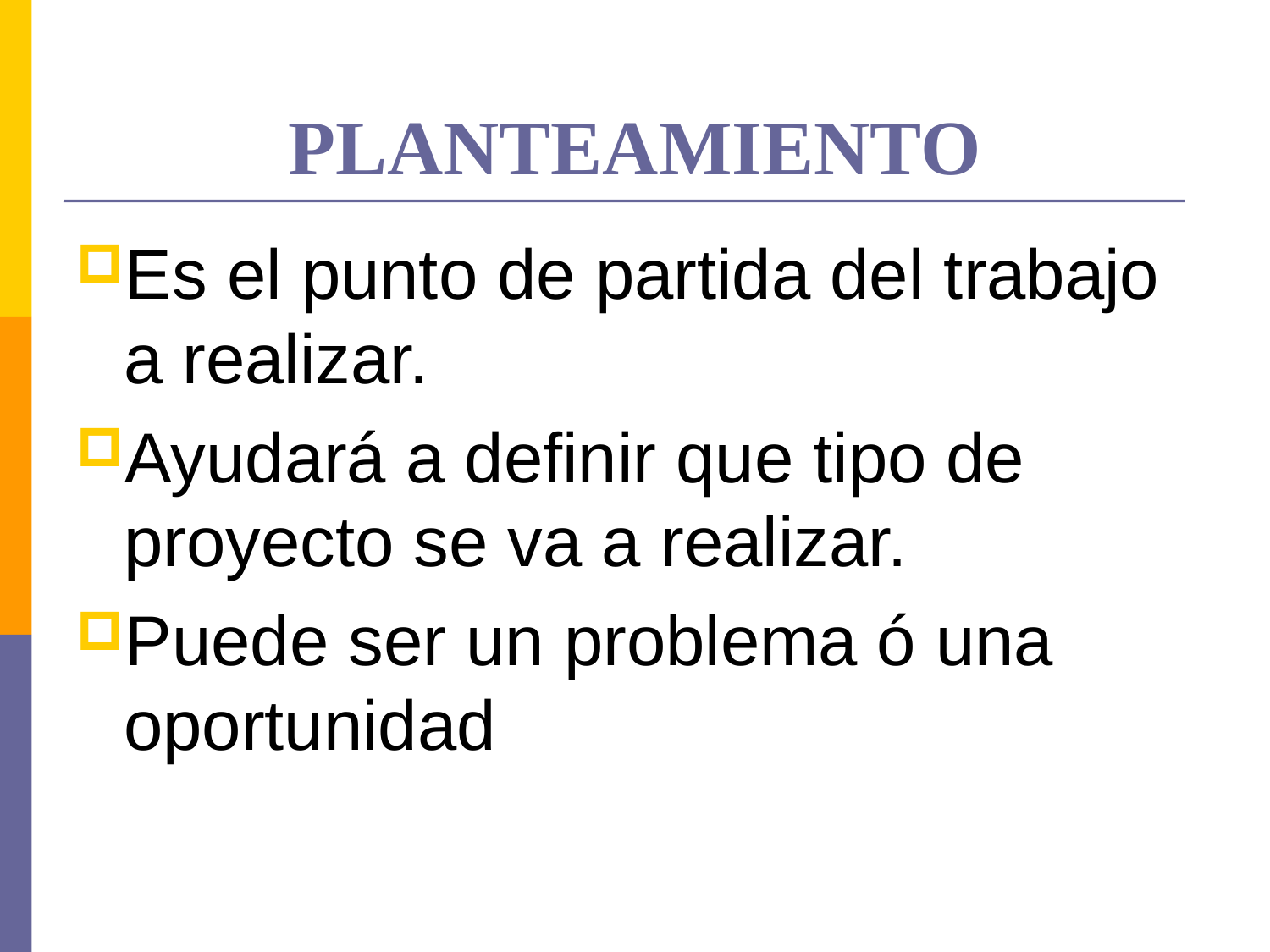

# PLANTEAMIENTO
Es el punto de partida del trabajo a realizar.
Ayudará a definir que tipo de proyecto se va a realizar.
Puede ser un problema ó una oportunidad